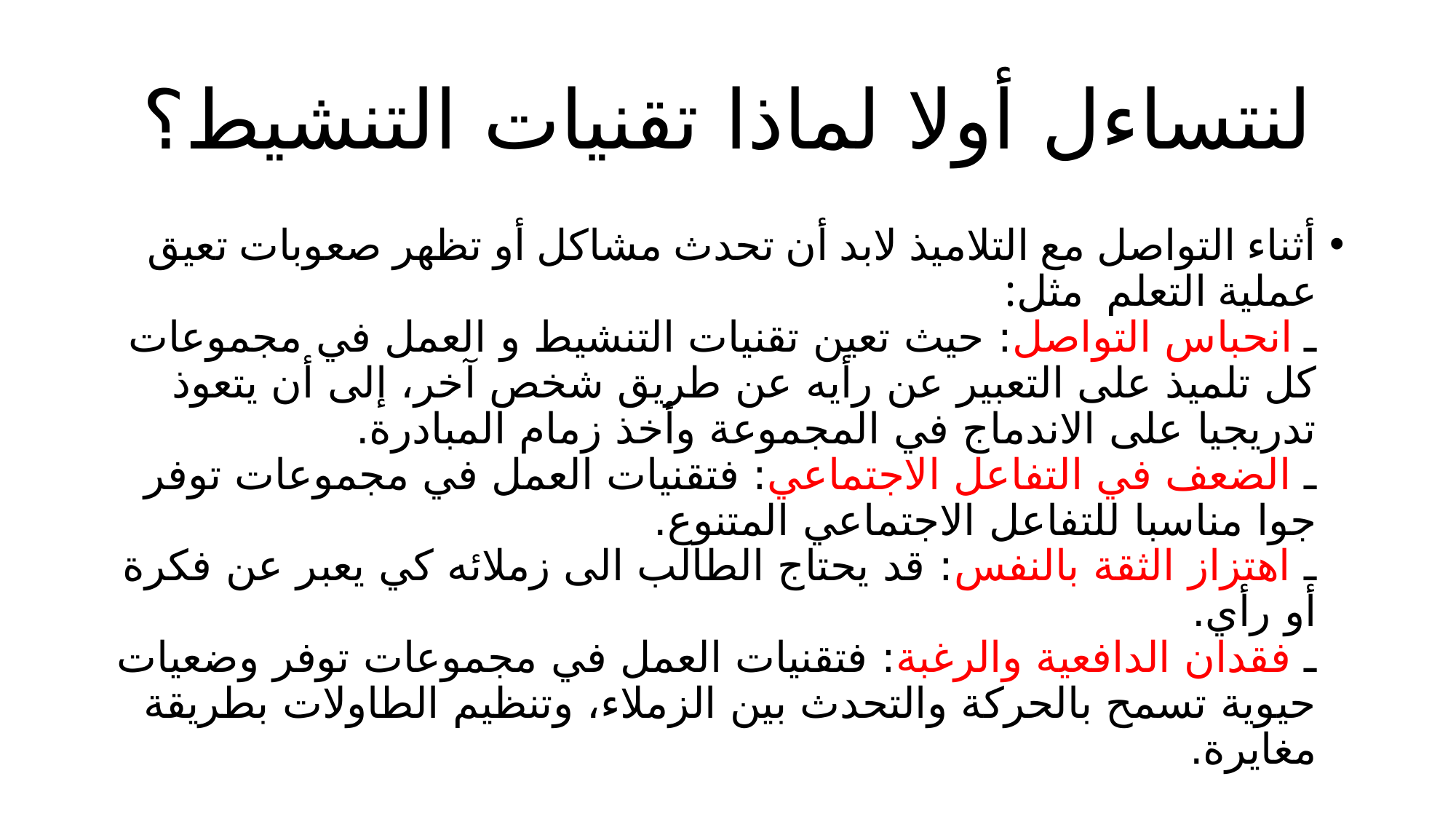

# لنتساءل أولا لماذا تقنيات التنشيط؟
أثناء التواصل مع التلاميذ لابد أن تحدث مشاكل أو تظهر صعوبات تعيق عملية التعلم  مثل:
ـ انحباس التواصل: حيث تعين تقنيات التنشيط و العمل في مجموعات كل تلميذ على التعبير عن رأيه عن طريق شخص آخر، إلى أن يتعوذ تدريجيا على الاندماج في المجموعة وأخذ زمام المبادرة.
ـ الضعف في التفاعل الاجتماعي: فتقنيات العمل في مجموعات توفر جوا مناسبا للتفاعل الاجتماعي المتنوع.
ـ اهتزاز الثقة بالنفس: قد يحتاج الطالب الى زملائه كي يعبر عن فكرة أو رأي.
ـ فقدان الدافعية والرغبة: فتقنيات العمل في مجموعات توفر وضعيات حيوية تسمح بالحركة والتحدث بين الزملاء، وتنظيم الطاولات بطريقة مغايرة.